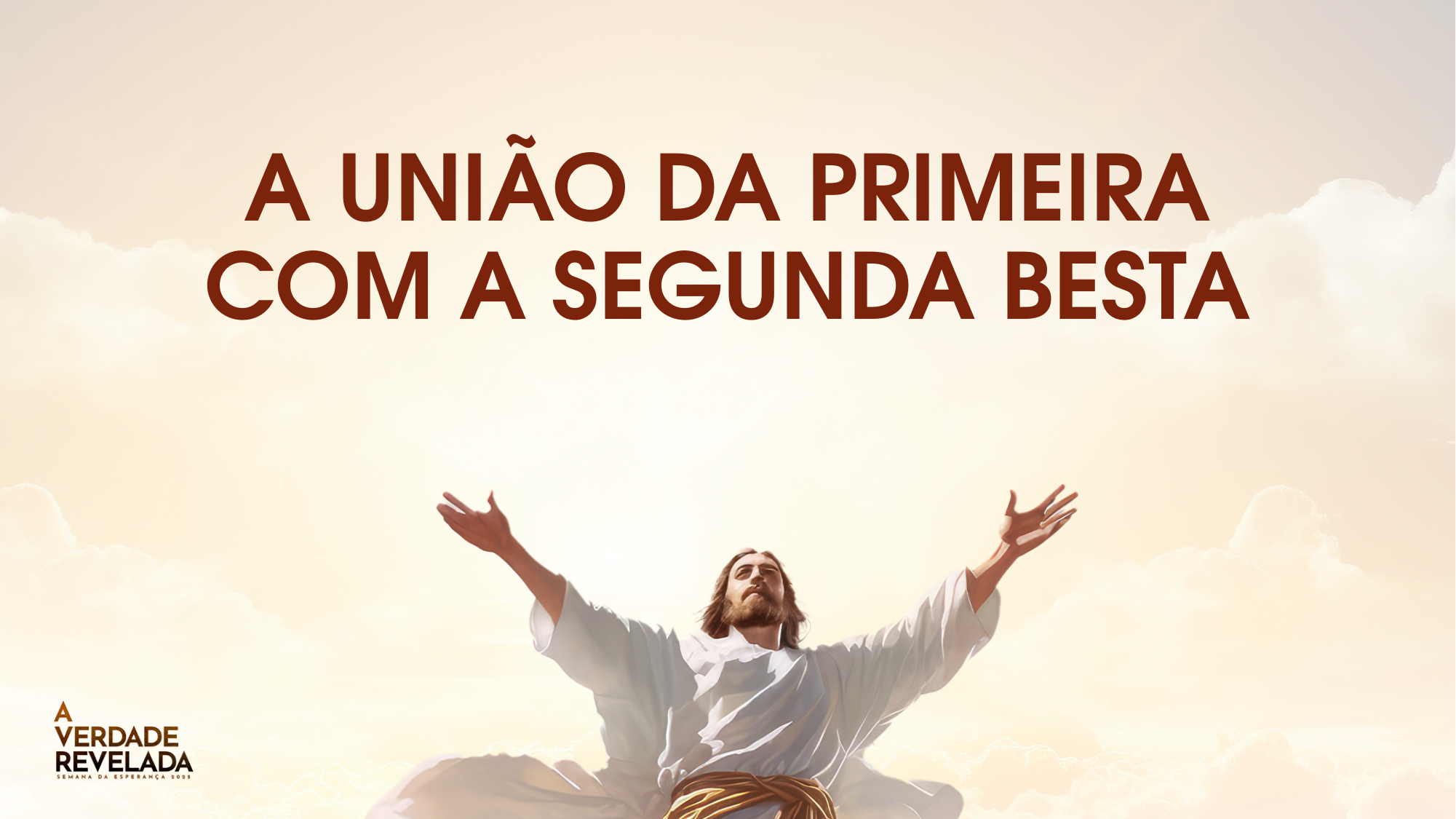

# A UNIÃO DA PRIMEIRA COM A SEGUNDA BESTA